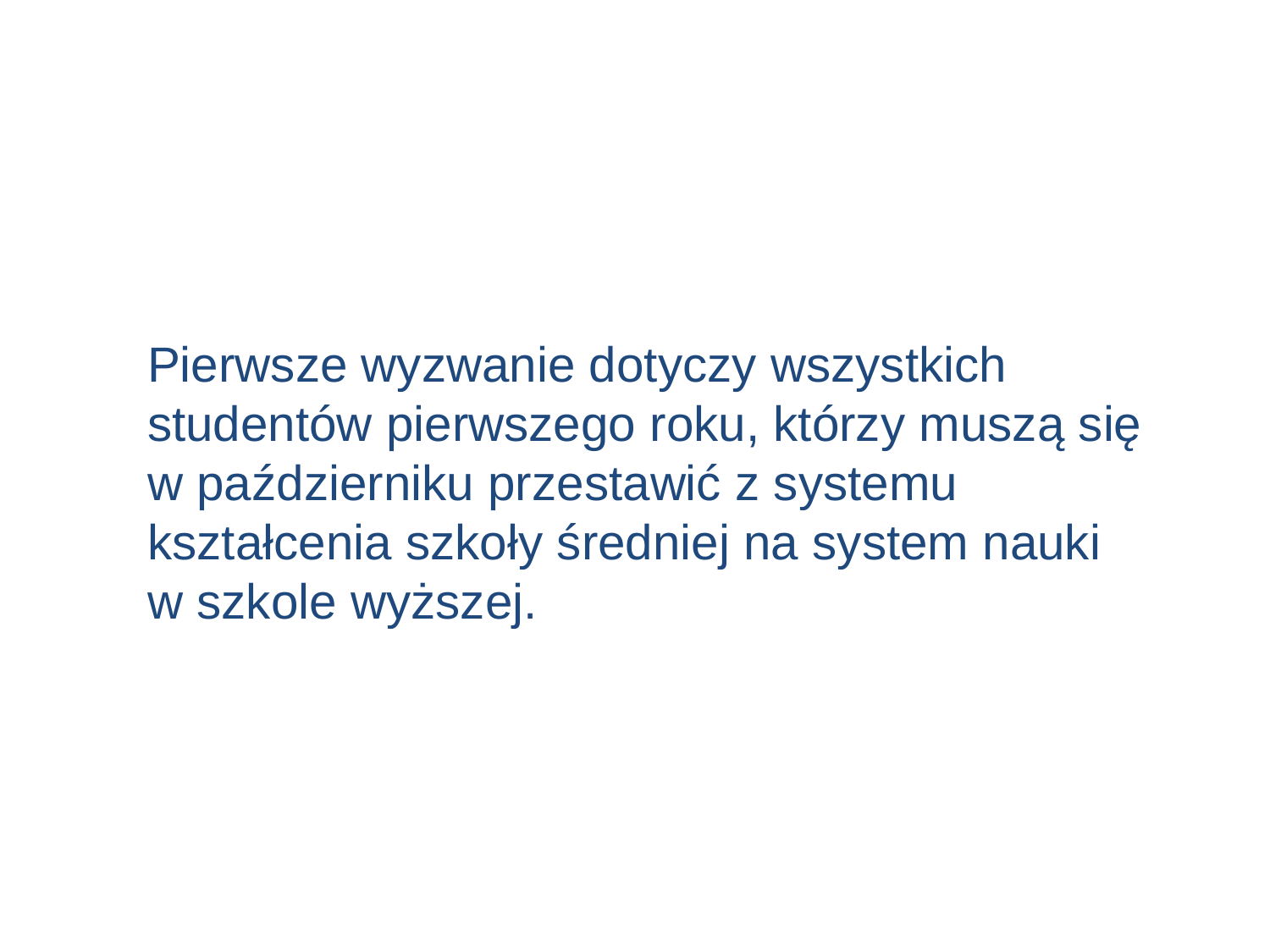

Pierwsze wyzwanie dotyczy wszystkich studentów pierwszego roku, którzy muszą się
w październiku przestawić z systemu kształcenia szkoły średniej na system nauki
w szkole wyższej.